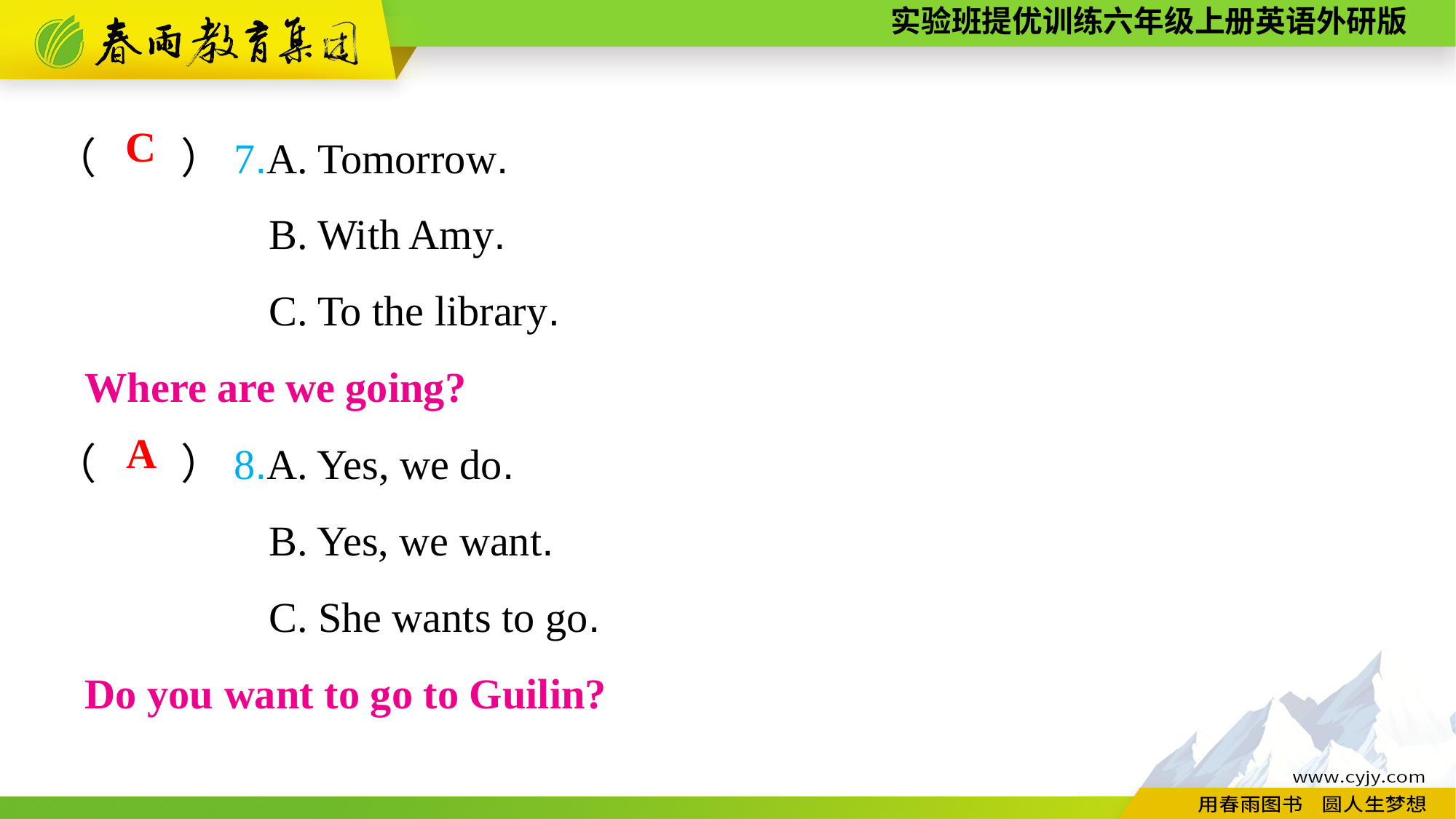

（　　）7.A. Tomorrow.
B. With Amy.
C. To the library.
C
Where are we going?
（　　）8.A. Yes, we do.
B. Yes, we want.
C. She wants to go.
A
Do you want to go to Guilin?